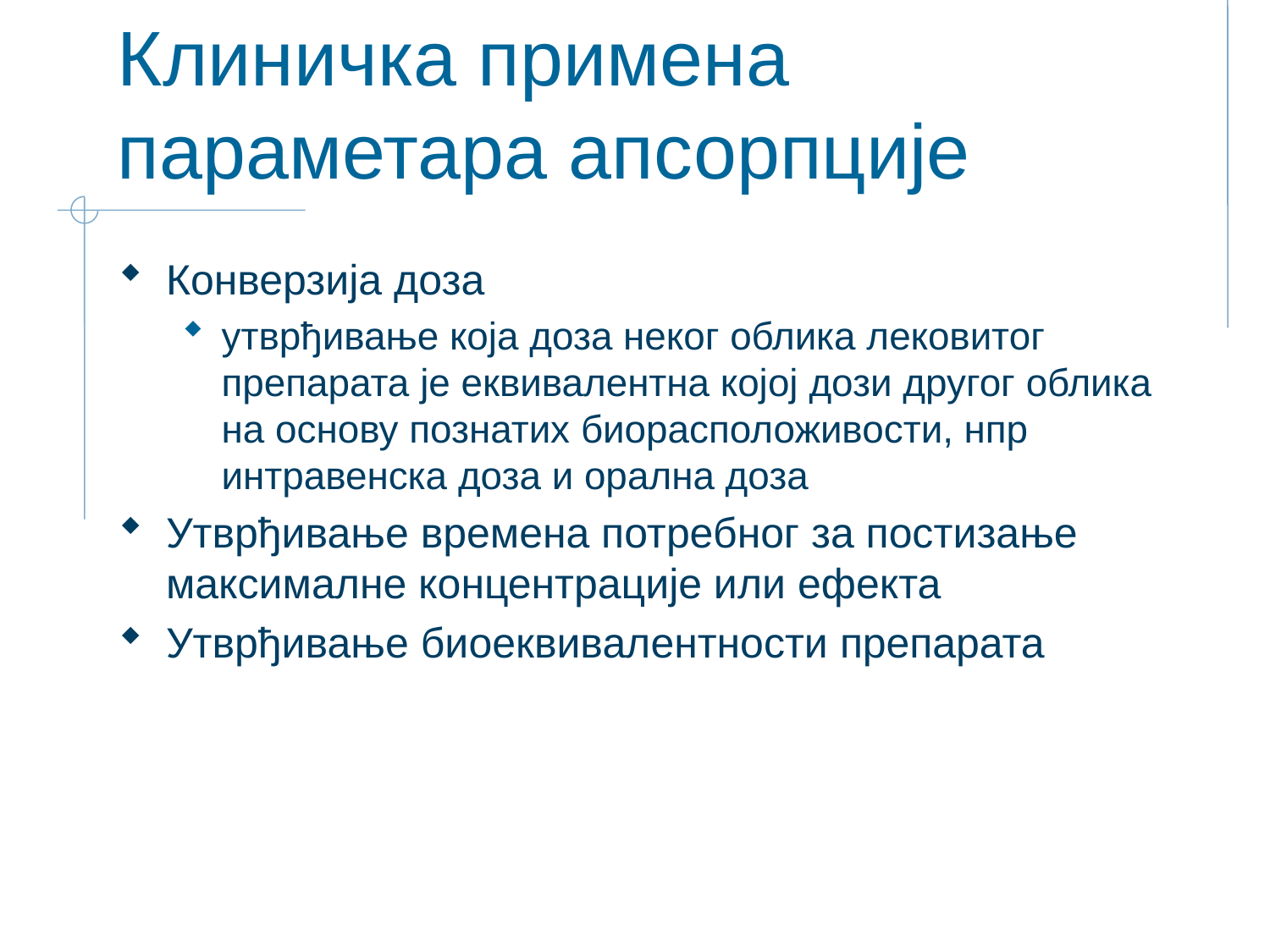

# Клиничка примена параметара апсорпције
Конверзија доза
утврђивање која доза неког облика лековитог препарата је еквивалентна којој дози другог облика на основу познатих биорасположивости, нпр интравенска доза и орална доза
Утврђивање времена потребног за постизање максималне концентрације или ефекта
Утврђивање биоеквивалентности препарата